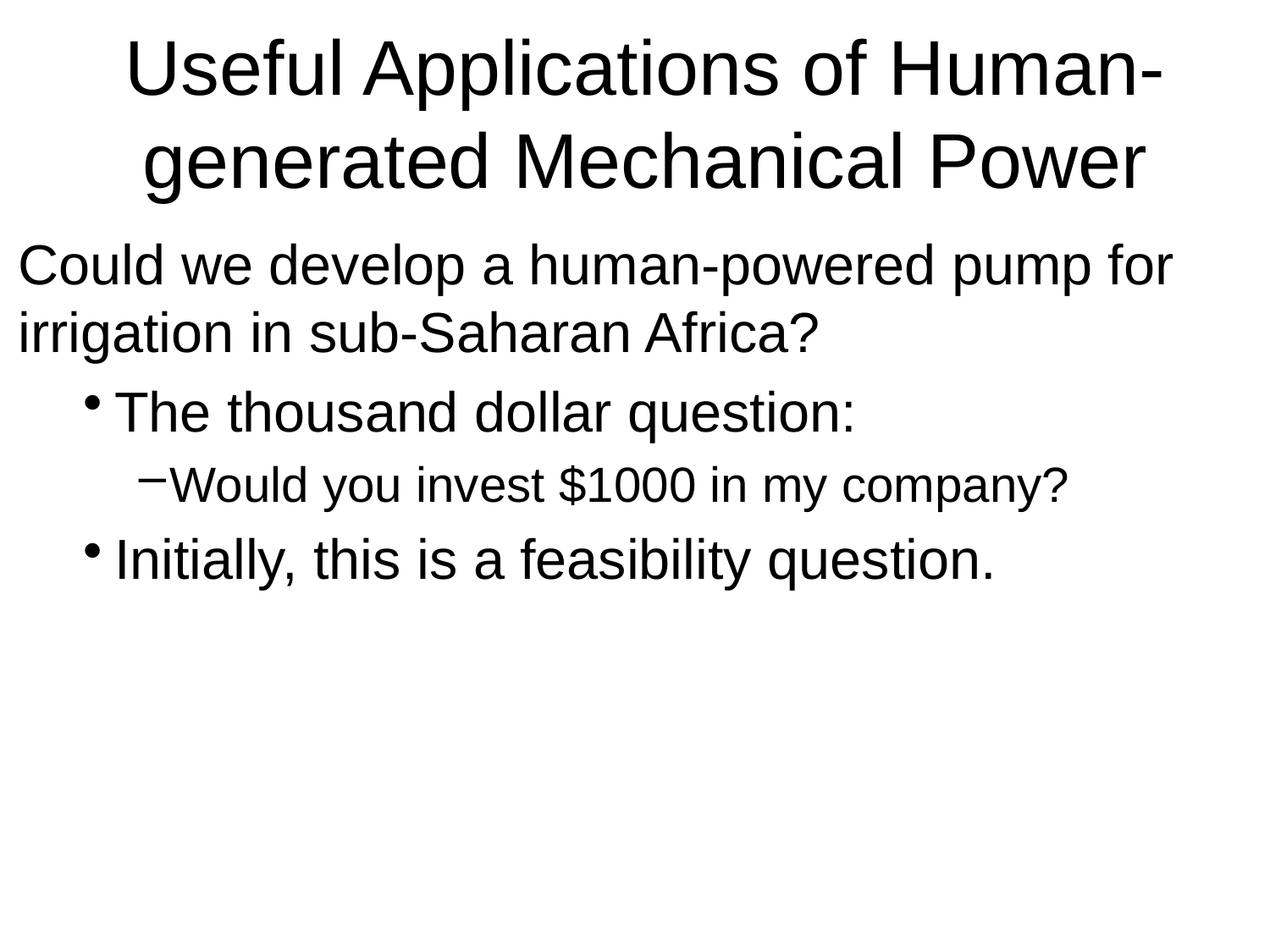

# Useful Applications of Human-generated Mechanical Power
Could we develop a human-powered pump for irrigation in sub-Saharan Africa?
The thousand dollar question:
Would you invest $1000 in my company?
Initially, this is a feasibility question.